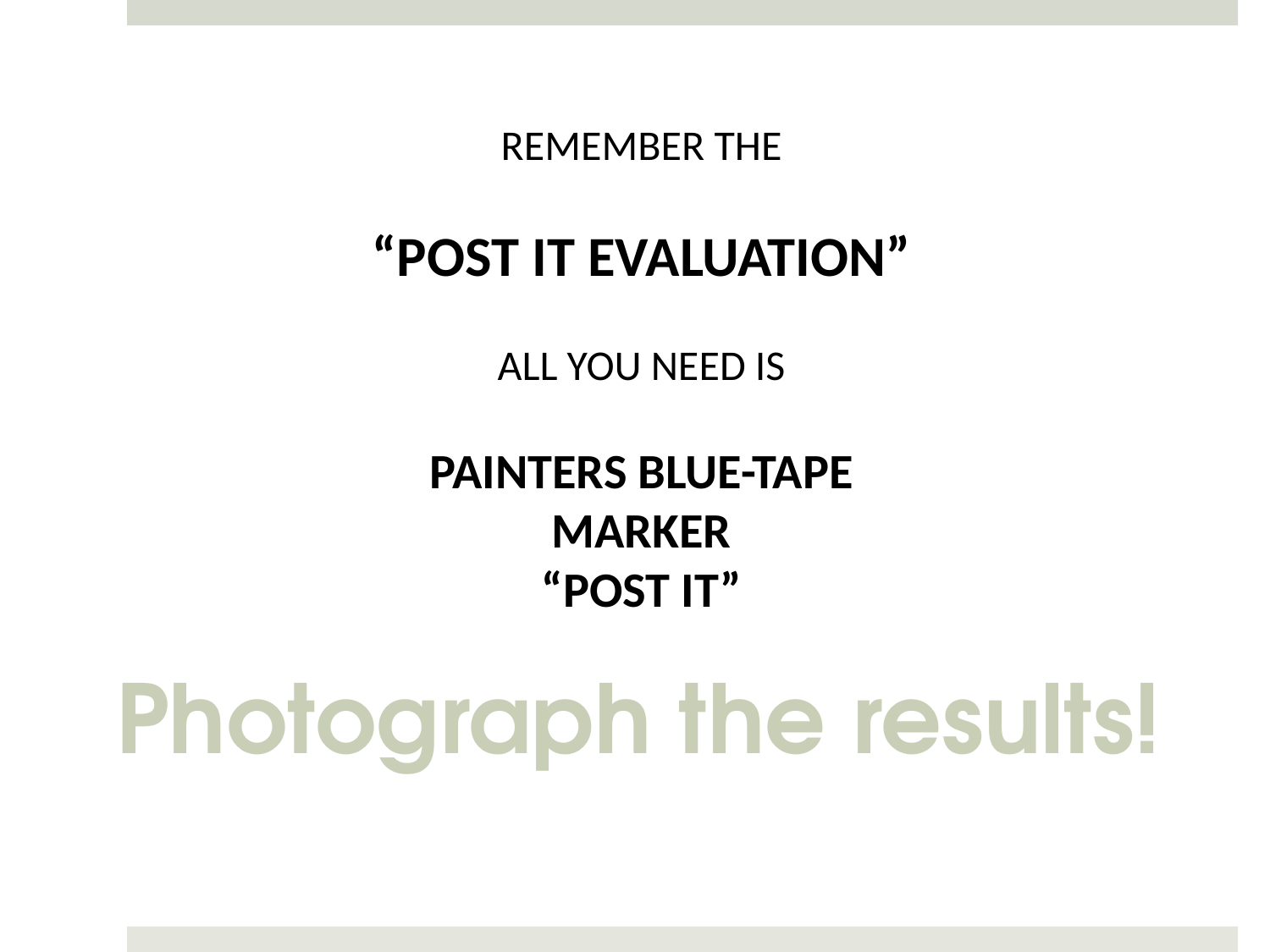

REMEMBER THE

“POST IT EVALUATION”

ALL YOU NEED IS

PAINTERS BLUE-TAPE
MARKER
“POST IT”
Photograph the results!